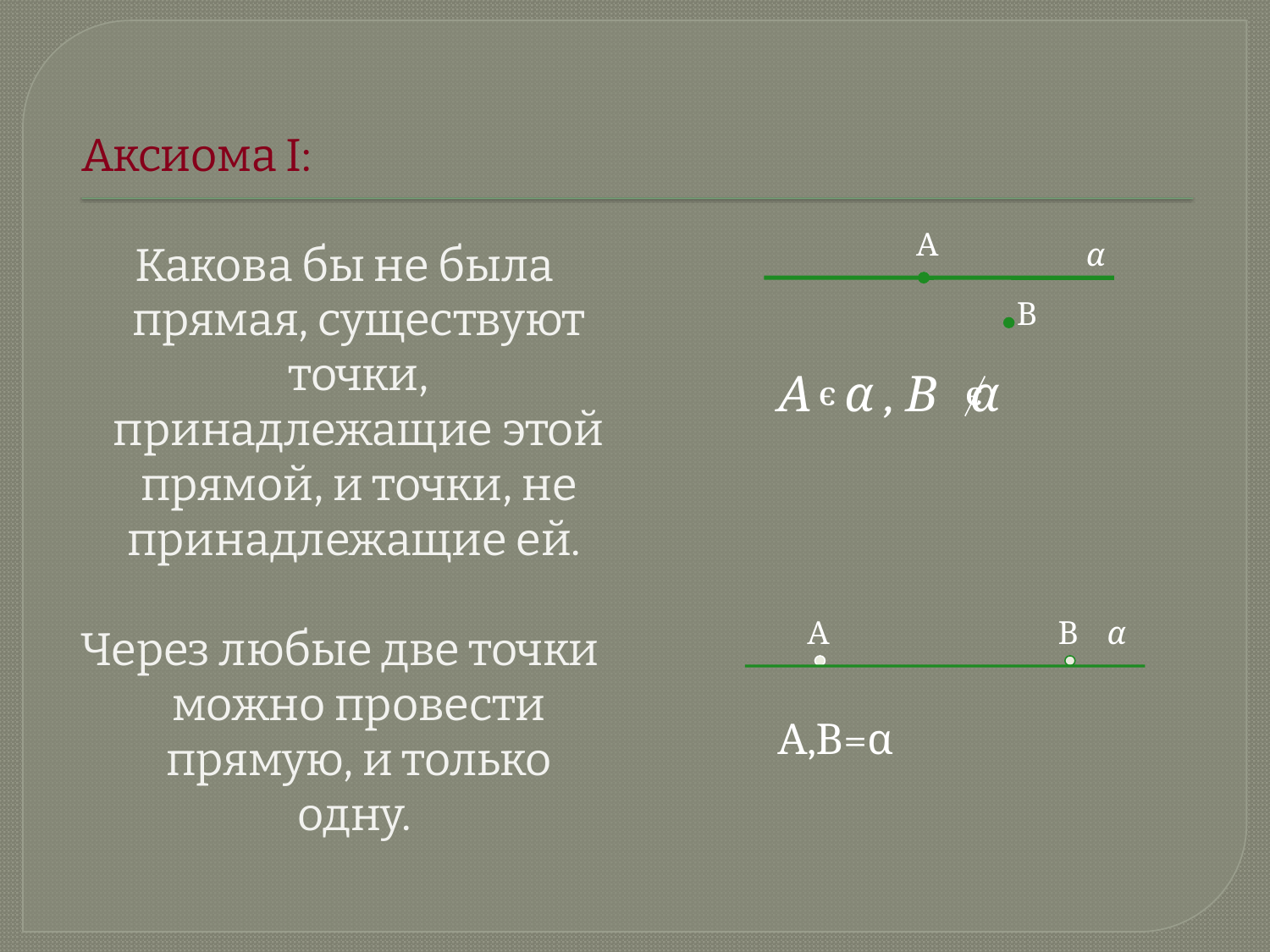

Аксиома I:

 Какова бы не была прямая, существуют точки, принадлежащие этой прямой, и точки, не принадлежащие ей.

Через любые две точки можно провести прямую, и только одну.
А
α

В

А   α , В   α
Э
Э

А
В
α

А,В=α